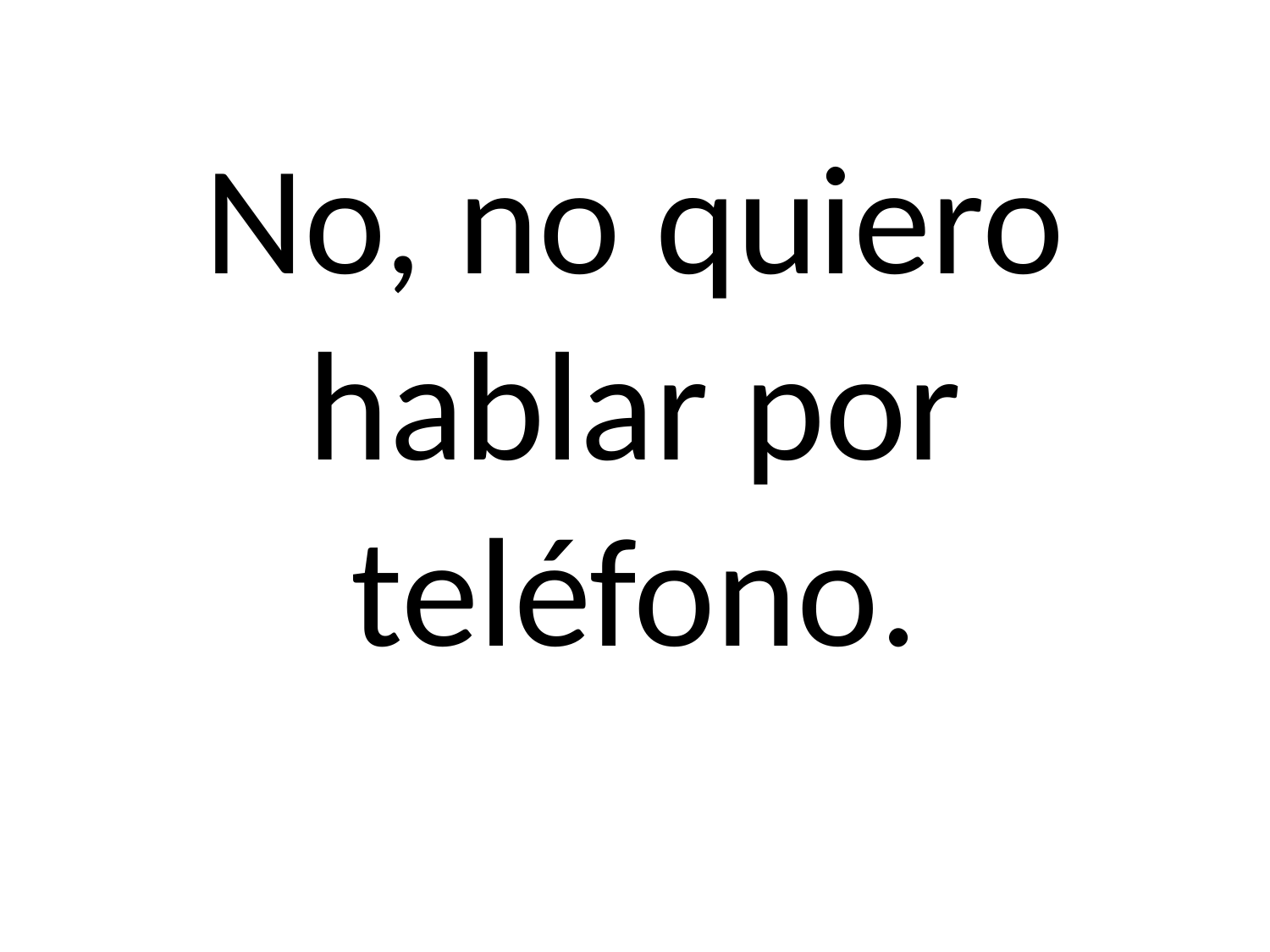

# No, no quiero hablar por teléfono.